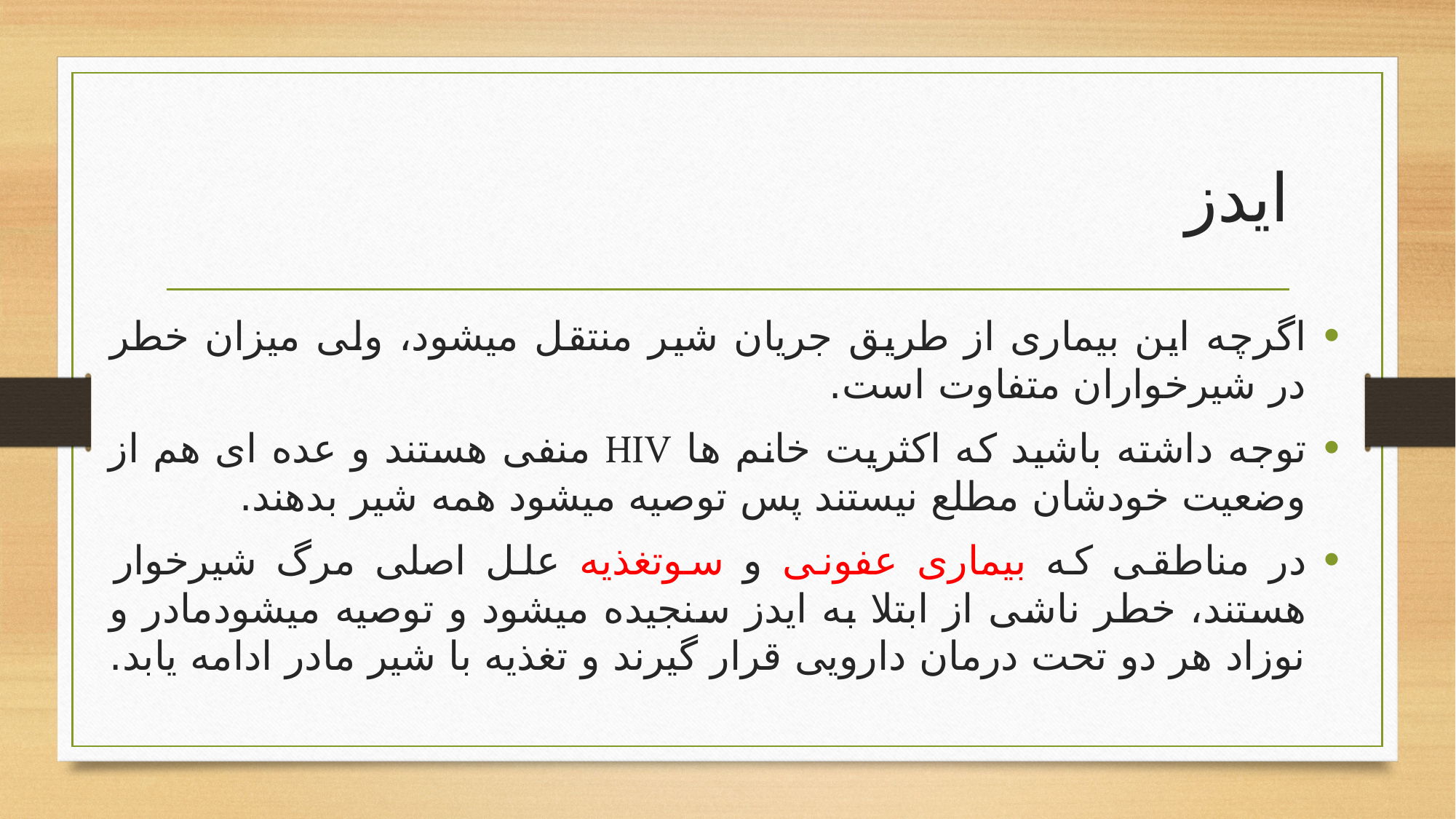

# ایدز
اگرچه این بیماری از طریق جریان شیر منتقل میشود، ولی میزان خطر در شیرخواران متفاوت است.
توجه داشته باشید که اکثریت خانم ها HIV منفی هستند و عده ای هم از وضعیت خودشان مطلع نیستند پس توصیه میشود همه شیر بدهند.
در مناطقی که بیماری عفونی و سوتغذیه علل اصلی مرگ شیرخوار هستند، خطر ناشی از ابتلا به ایدز سنجیده میشود و توصیه میشودمادر و نوزاد هر دو تحت درمان دارویی قرار گیرند و تغذیه با شیر مادر ادامه یابد.